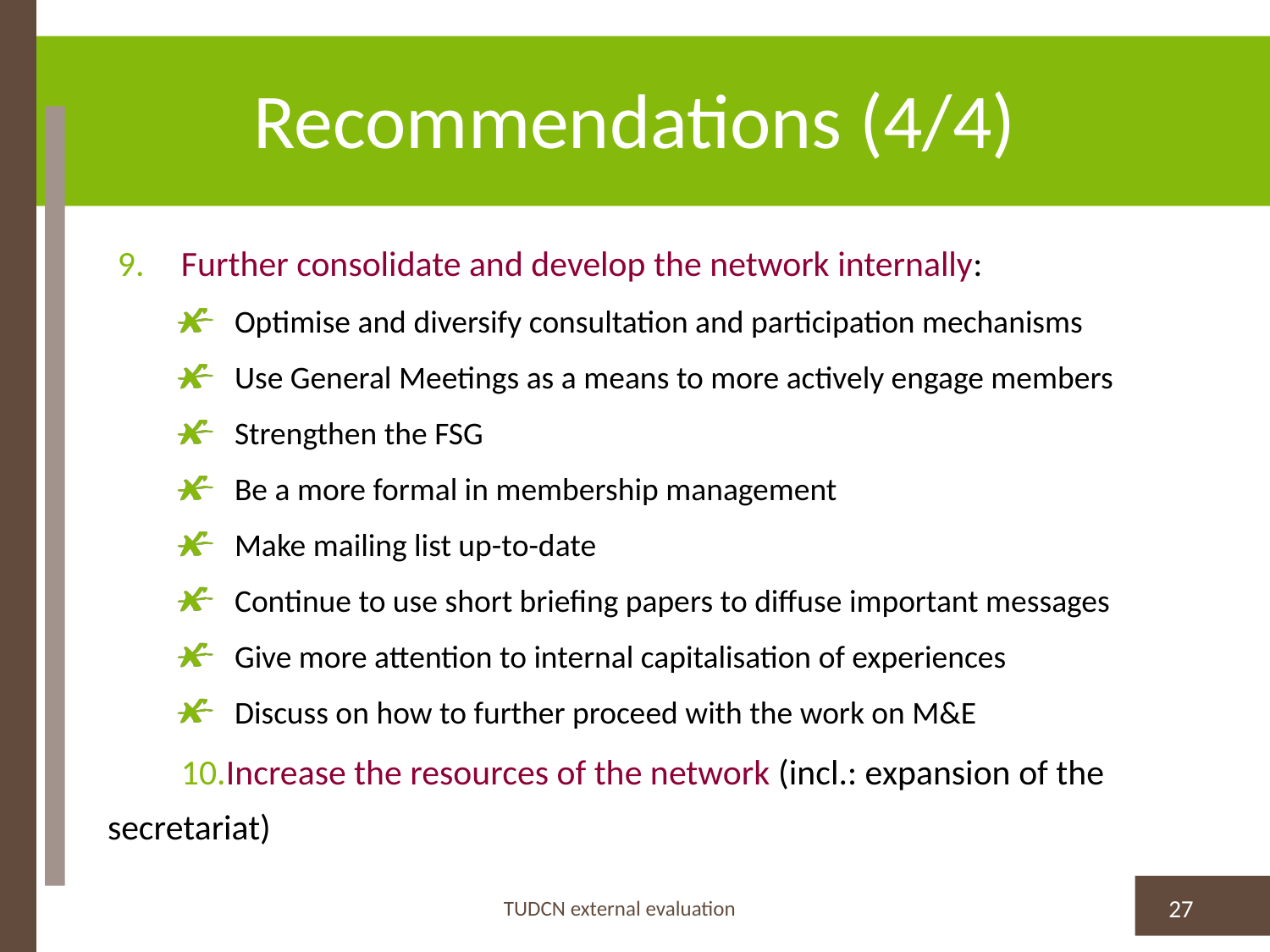

# Recommendations (4/4)
Further consolidate and develop the network internally:
Optimise and diversify consultation and participation mechanisms
Use General Meetings as a means to more actively engage members
Strengthen the FSG
Be a more formal in membership management
Make mailing list up-to-date
Continue to use short briefing papers to diffuse important messages
Give more attention to internal capitalisation of experiences
Discuss on how to further proceed with the work on M&E
Increase the resources of the network (incl.: expansion of the secretariat)

TUDCN external evaluation
27